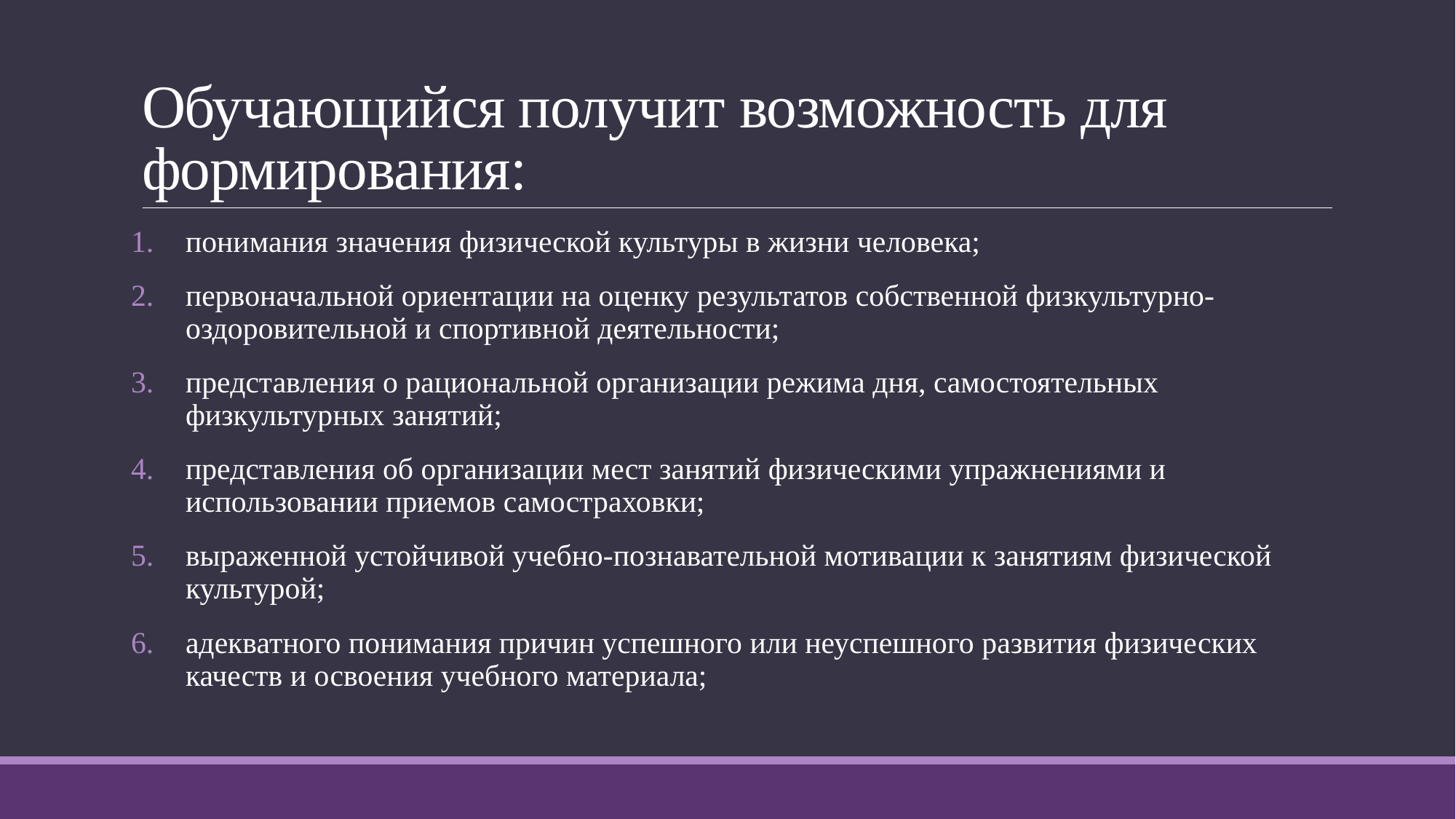

# Обучающийся получит возможность для формирования:
понимания значения физической культуры в жизни человека;
первоначальной ориентации на оценку результатов собственной физкультурно-оздоровительной и спортивной деятельности;
представления о рациональной организации режима дня, самостоятельных физкультурных занятий;
представления об организации мест занятий физическими упражнениями и использовании приемов самостраховки;
выраженной устойчивой учебно-познавательной мотивации к занятиям физической культурой;
адекватного понимания причин успешного или неуспешного развития физических качеств и освоения учебного материала;